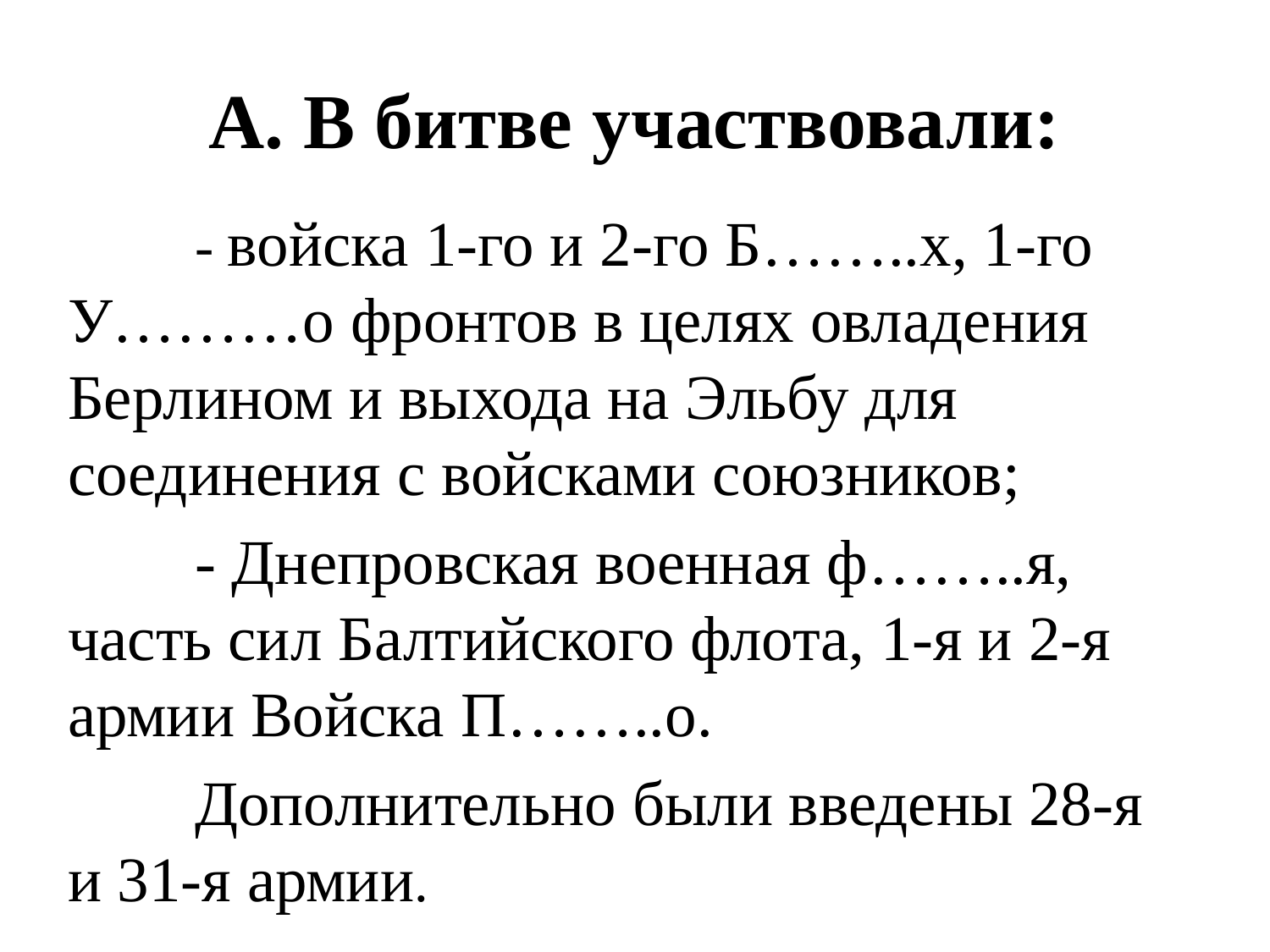

# А. В битве участвовали:
	- войска 1-го и 2-го Б……..х, 1-го У………о фронтов в целях овладения Берлином и выхода на Эльбу для соединения с войсками союзников;
	- Днепровская военная ф……..я, часть сил Балтийского флота, 1-я и 2-я армии Войска П……..о.
	Дополнительно были введены 28-я и 31-я армии.